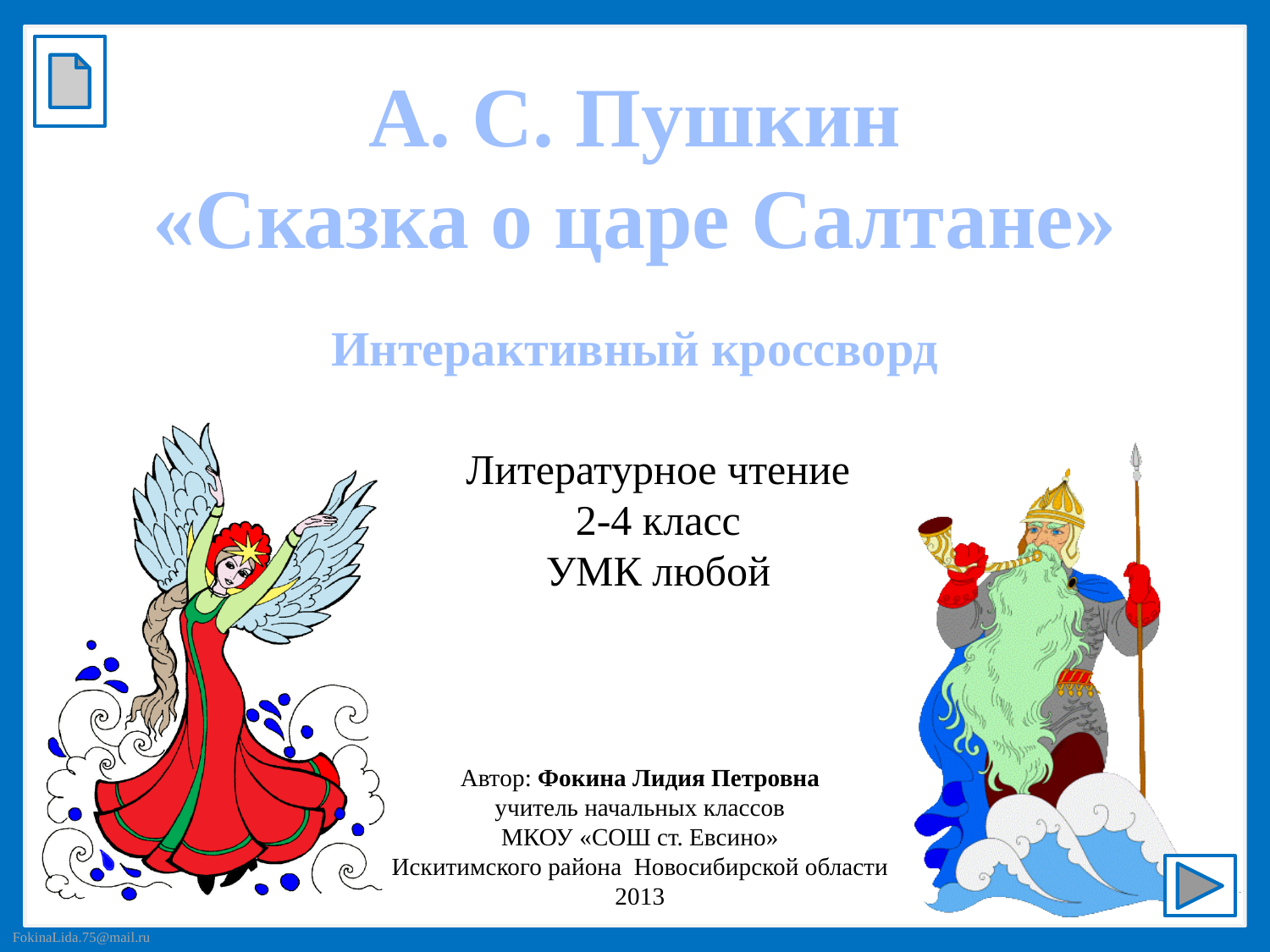

А. С. Пушкин
«Сказка о царе Салтане»

Интерактивный кроссворд

Литературное чтение
2-4 класс
УМК любой
Автор: Фокина Лидия Петровна
учитель начальных классов
МКОУ «СОШ ст. Евсино»
Искитимского района  Новосибирской области
2013